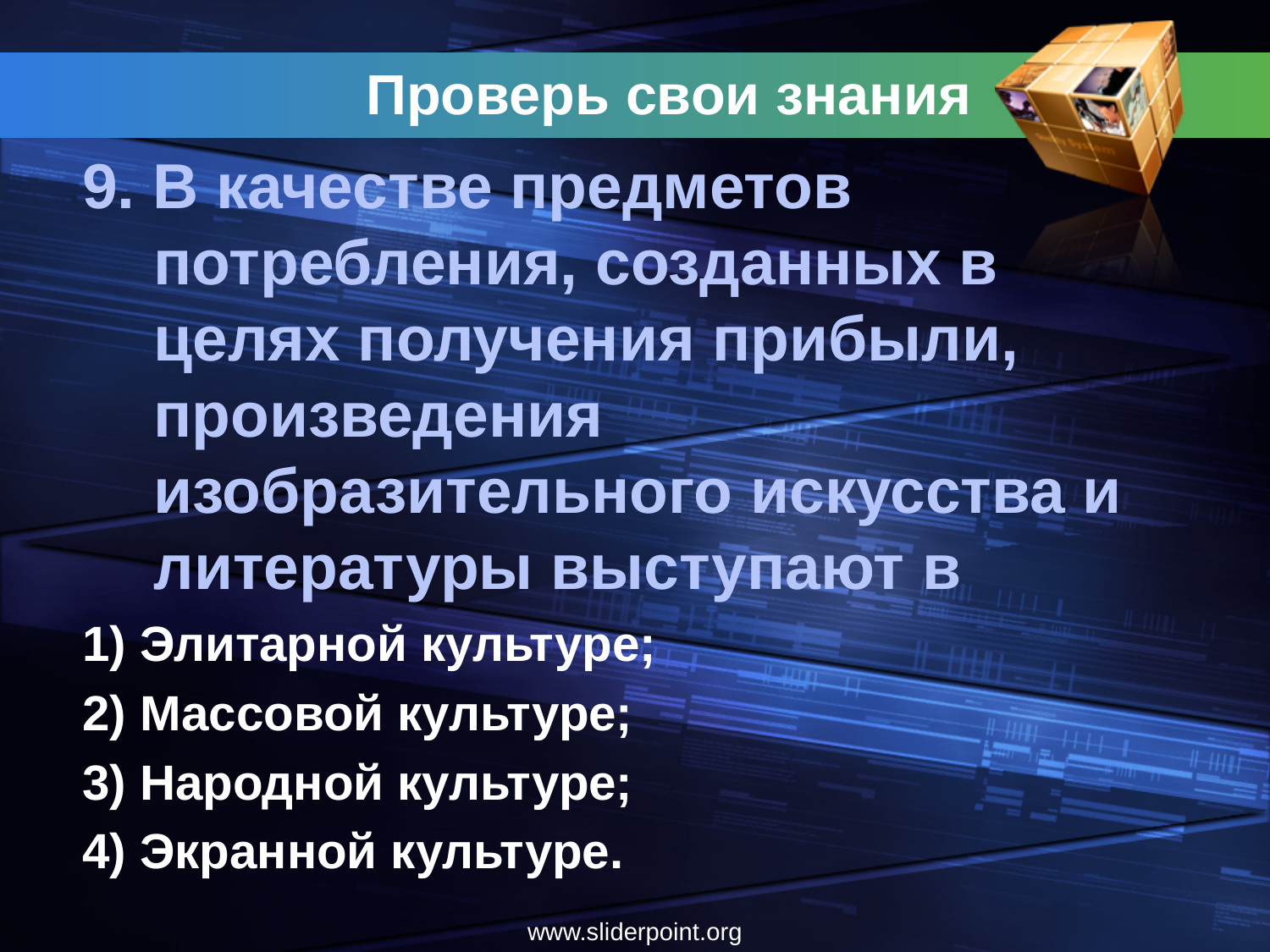

# Проверь свои знания
9. В качестве предметов потребления, созданных в целях получения прибыли, произведения изобразительного искусства и литературы выступают в
1) Элитарной культуре;
2) Массовой культуре;
3) Народной культуре;
4) Экранной культуре.
www.sliderpoint.org